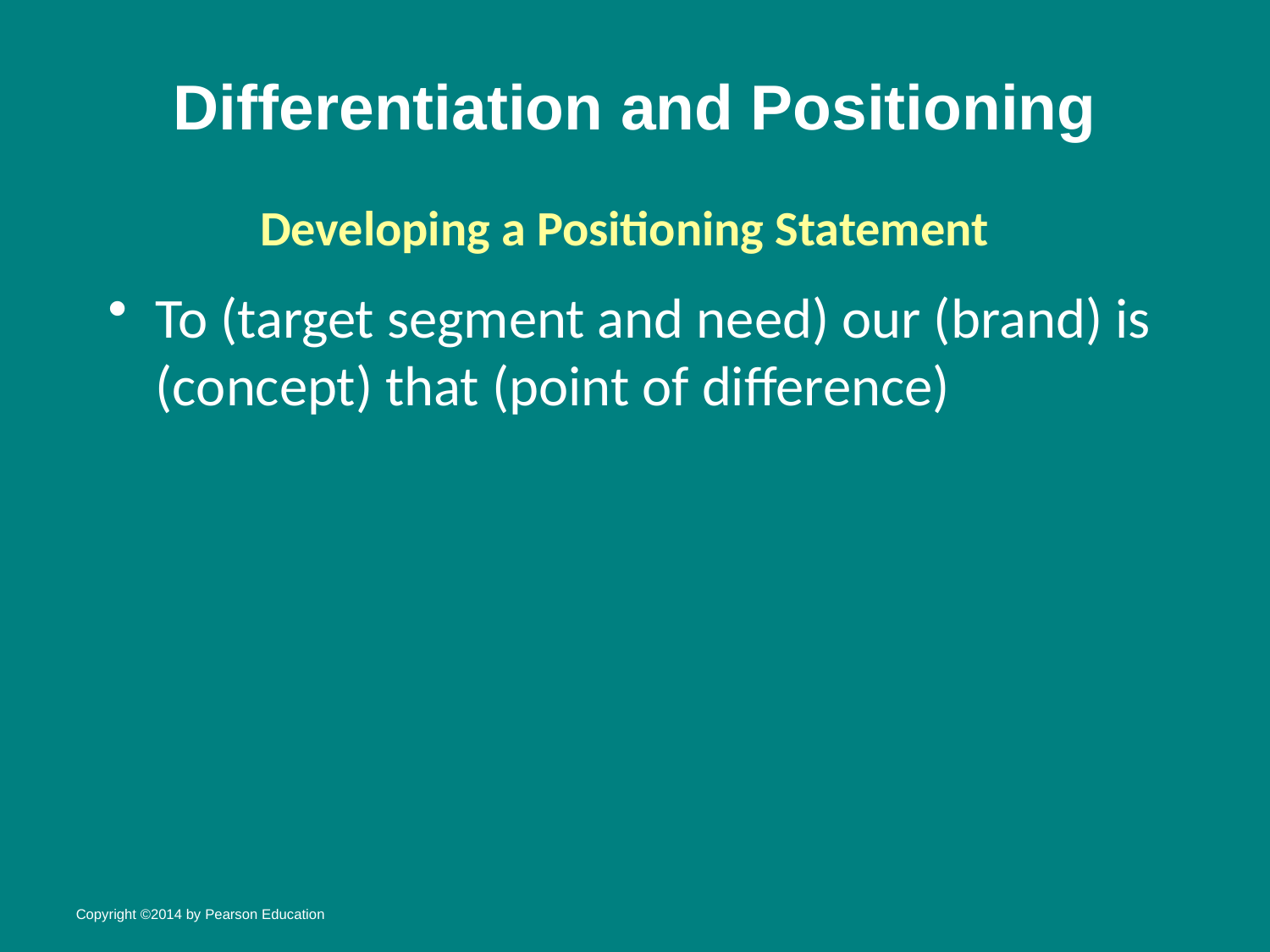

# Differentiation and Positioning
Developing a Positioning Statement

To (target segment and need) our (brand) is (concept) that (point of difference)

Copyright ©2014 by Pearson Education